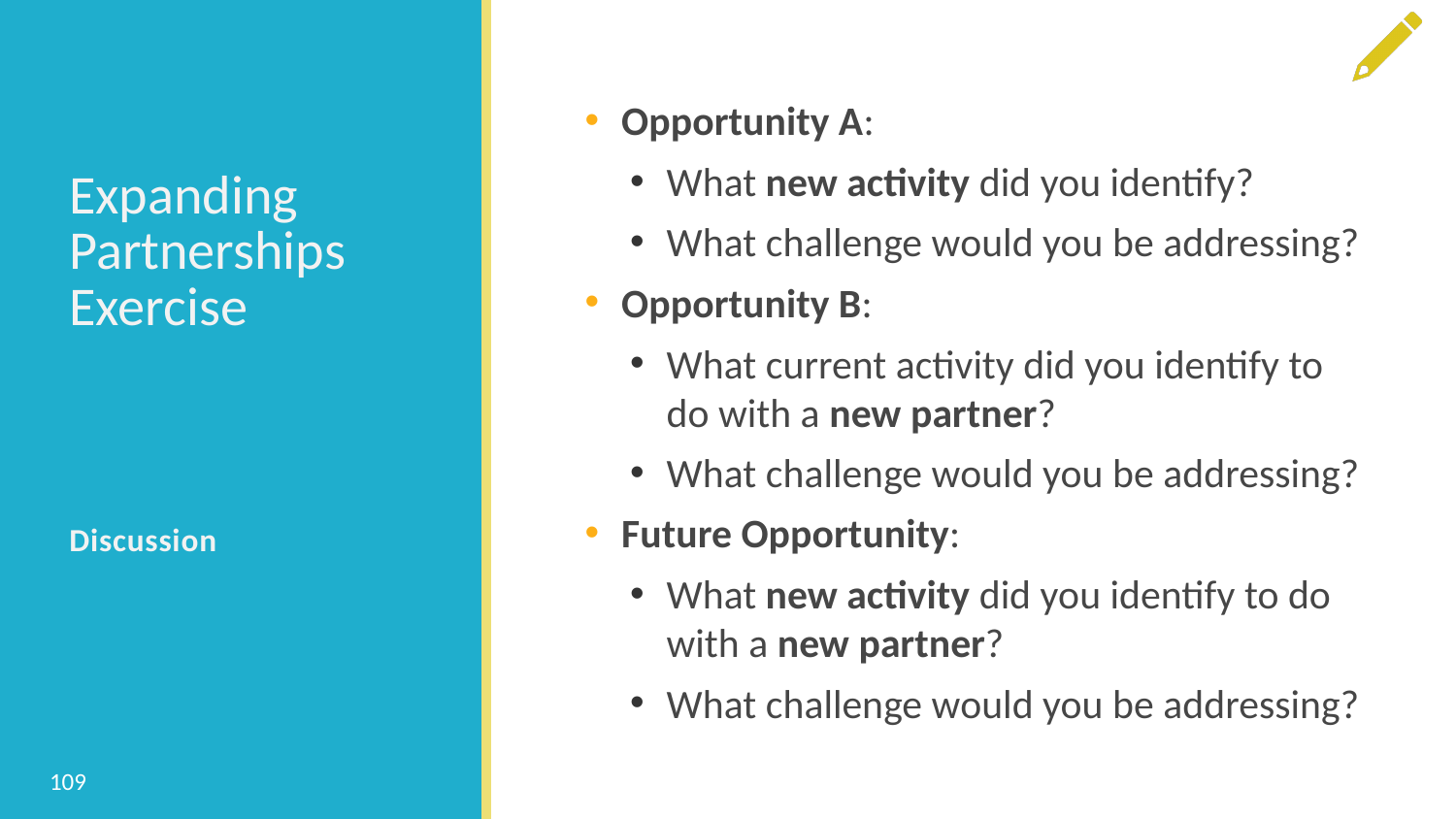

# Expanding Partnerships Exercise
Opportunity A:
What new activity did you identify?
What challenge would you be addressing?
Opportunity B:
What current activity did you identify to do with a new partner?
What challenge would you be addressing?
Future Opportunity:
What new activity did you identify to do with a new partner?
What challenge would you be addressing?
Discussion
109